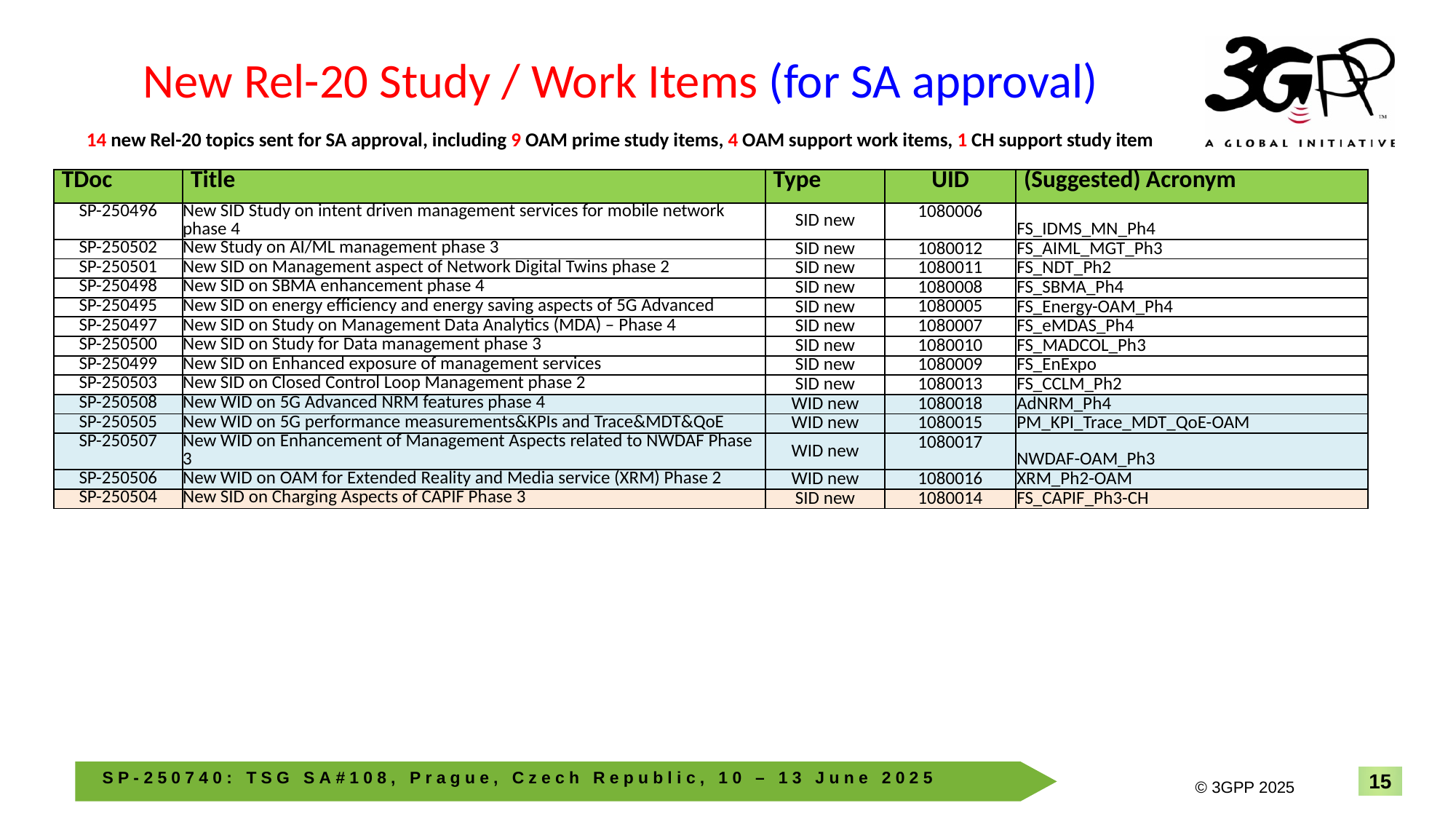

New Rel-20 Study / Work Items (for SA approval)
14 new Rel-20 topics sent for SA approval, including 9 OAM prime study items, 4 OAM support work items, 1 CH support study item
| TDoc | Title | Type | UID | (Suggested) Acronym |
| --- | --- | --- | --- | --- |
| SP-250496 | New SID Study on intent driven management services for mobile network phase 4 | SID new | 1080006 | FS\_IDMS\_MN\_Ph4 |
| SP-250502 | New Study on AI/ML management phase 3 | SID new | 1080012 | FS\_AIML\_MGT\_Ph3 |
| SP-250501 | New SID on Management aspect of Network Digital Twins phase 2 | SID new | 1080011 | FS\_NDT\_Ph2 |
| SP-250498 | New SID on SBMA enhancement phase 4 | SID new | 1080008 | FS\_SBMA\_Ph4 |
| SP-250495 | New SID on energy efficiency and energy saving aspects of 5G Advanced | SID new | 1080005 | FS\_Energy-OAM\_Ph4 |
| SP-250497 | New SID on Study on Management Data Analytics (MDA) – Phase 4 | SID new | 1080007 | FS\_eMDAS\_Ph4 |
| SP-250500 | New SID on Study for Data management phase 3 | SID new | 1080010 | FS\_MADCOL\_Ph3 |
| SP-250499 | New SID on Enhanced exposure of management services | SID new | 1080009 | FS\_EnExpo |
| SP-250503 | New SID on Closed Control Loop Management phase 2 | SID new | 1080013 | FS\_CCLM\_Ph2 |
| SP-250508 | New WID on 5G Advanced NRM features phase 4 | WID new | 1080018 | AdNRM\_Ph4 |
| SP-250505 | New WID on 5G performance measurements&KPIs and Trace&MDT&QoE | WID new | 1080015 | PM\_KPI\_Trace\_MDT\_QoE-OAM |
| SP-250507 | New WID on Enhancement of Management Aspects related to NWDAF Phase 3 | WID new | 1080017 | NWDAF-OAM\_Ph3 |
| SP-250506 | New WID on OAM for Extended Reality and Media service (XRM) Phase 2 | WID new | 1080016 | XRM\_Ph2-OAM |
| SP-250504 | New SID on Charging Aspects of CAPIF Phase 3 | SID new | 1080014 | FS\_CAPIF\_Ph3-CH |